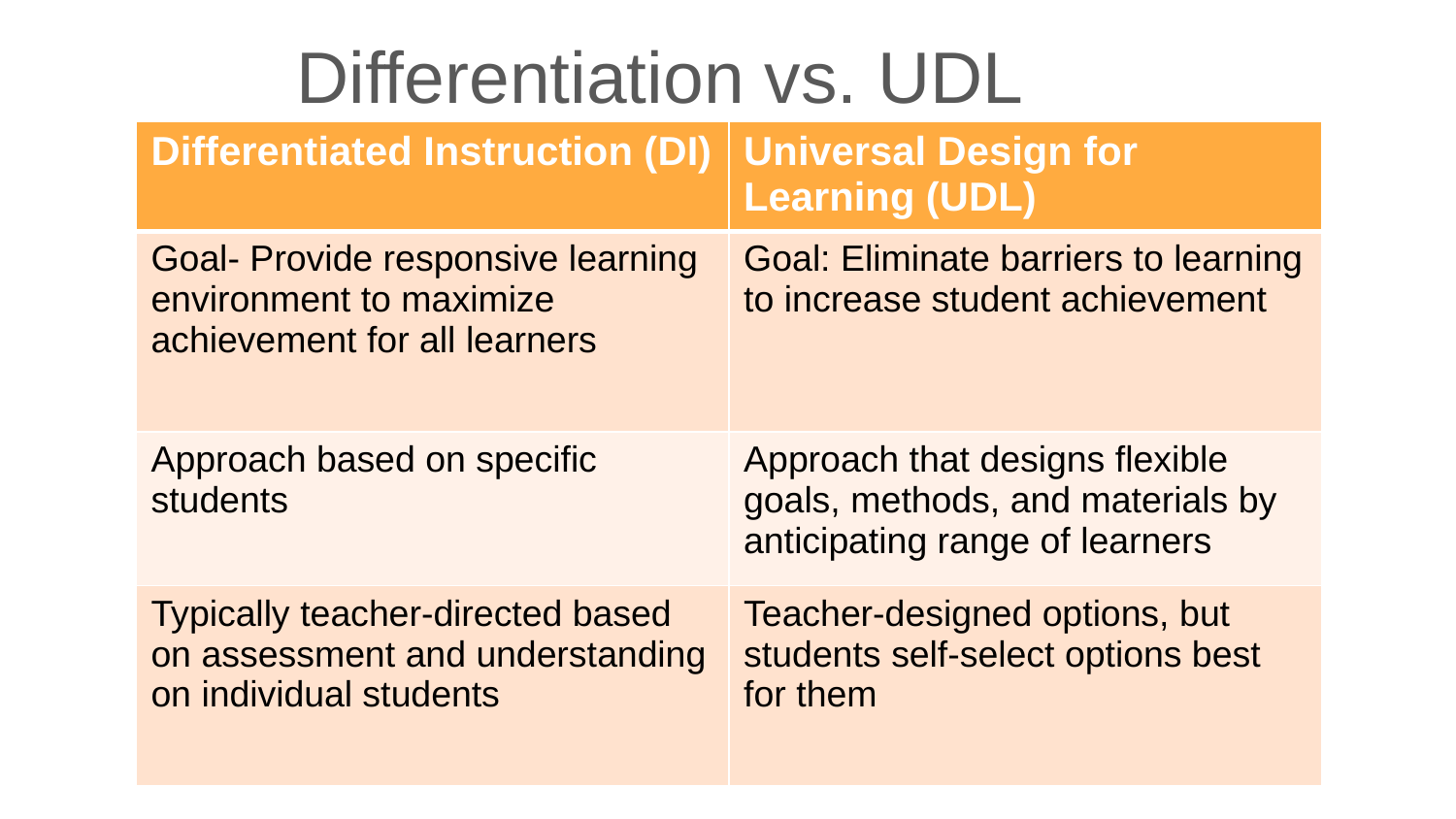

# Differentiation vs. UDL
| Differentiated Instruction (DI) | Universal Design for Learning (UDL) |
| --- | --- |
| Goal- Provide responsive learning environment to maximize achievement for all learners | Goal: Eliminate barriers to learning to increase student achievement |
| Approach based on specific students | Approach that designs flexible goals, methods, and materials by anticipating range of learners |
| Typically teacher-directed based on assessment and understanding on individual students | Teacher-designed options, but students self-select options best for them |